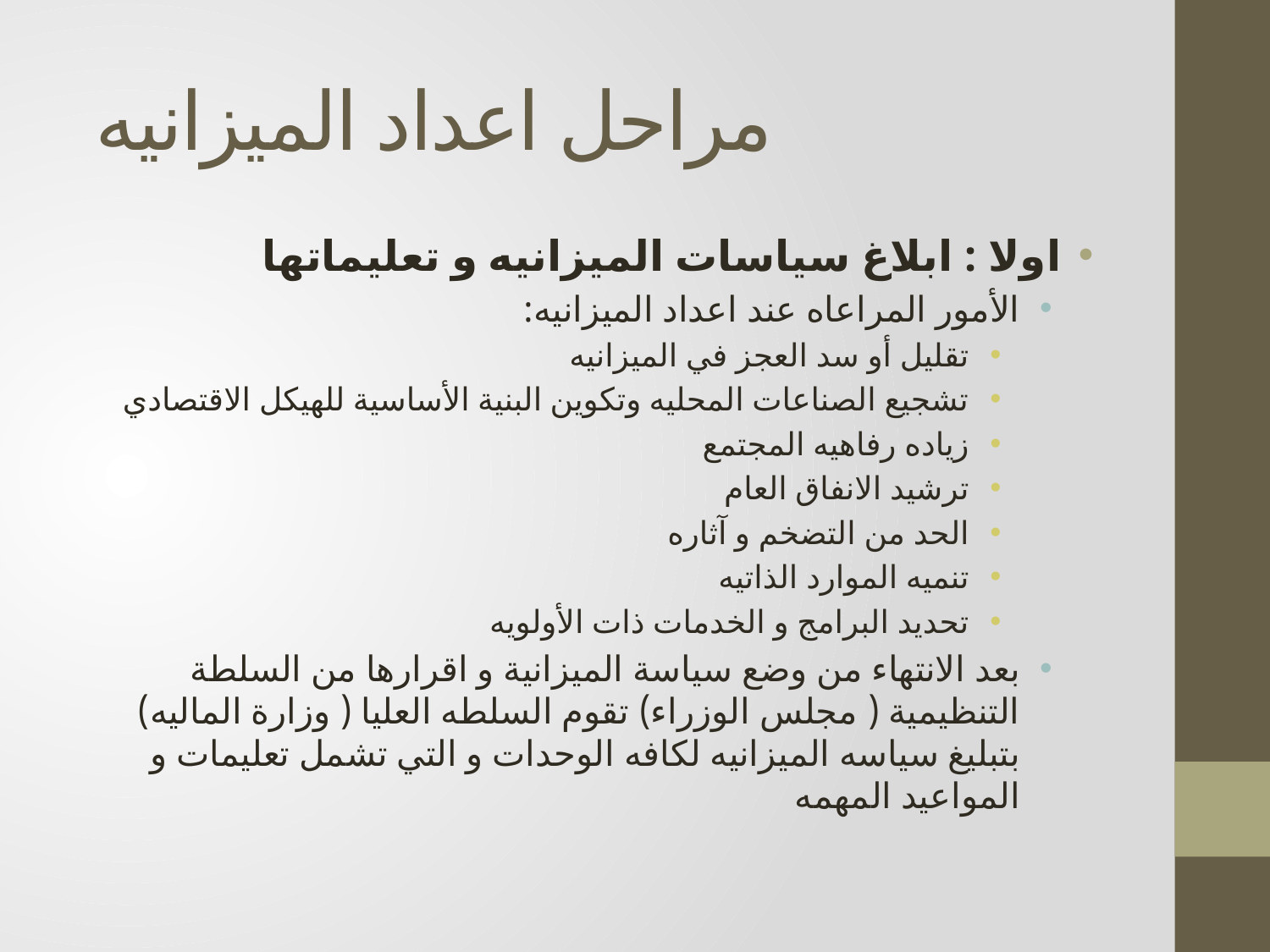

# مراحل اعداد الميزانيه
اولا : ابلاغ سياسات الميزانيه و تعليماتها
الأمور المراعاه عند اعداد الميزانيه:
تقليل أو سد العجز في الميزانيه
تشجيع الصناعات المحليه وتكوين البنية الأساسية للهيكل الاقتصادي
زياده رفاهيه المجتمع
ترشيد الانفاق العام
الحد من التضخم و آثاره
تنميه الموارد الذاتيه
تحديد البرامج و الخدمات ذات الأولويه
بعد الانتهاء من وضع سياسة الميزانية و اقرارها من السلطة التنظيمية ( مجلس الوزراء) تقوم السلطه العليا ( وزارة الماليه) بتبليغ سياسه الميزانيه لكافه الوحدات و التي تشمل تعليمات و المواعيد المهمه